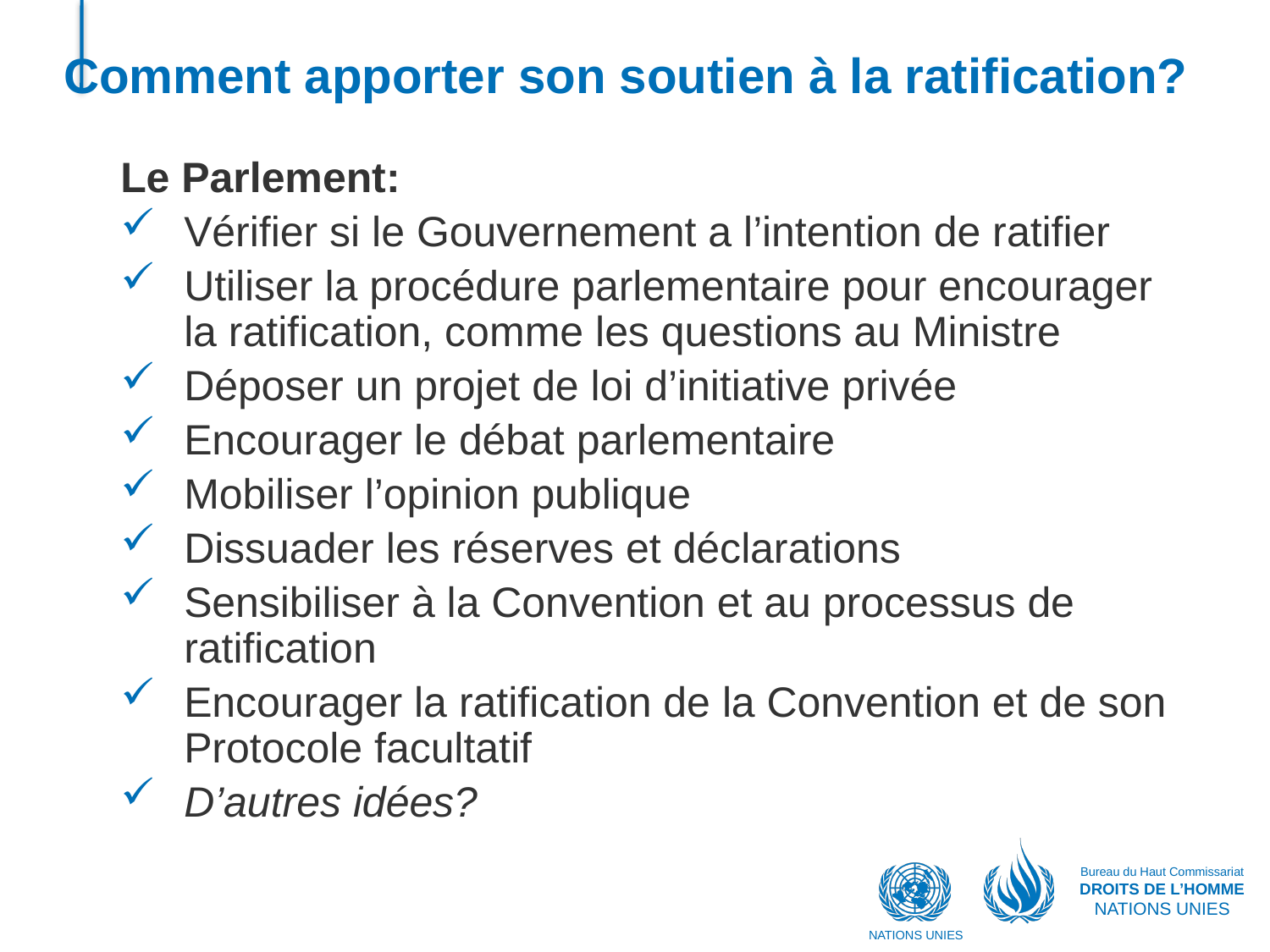

# Comment apporter son soutien à la ratification?
Le Parlement:
Vérifier si le Gouvernement a l’intention de ratifier
Utiliser la procédure parlementaire pour encourager la ratification, comme les questions au Ministre
Déposer un projet de loi d’initiative privée
Encourager le débat parlementaire
Mobiliser l’opinion publique
Dissuader les réserves et déclarations
Sensibiliser à la Convention et au processus de ratification
Encourager la ratification de la Convention et de son Protocole facultatif
D’autres idées?
Bureau du Haut Commissariat
DROITS DE L’HOMME
NATIONS UNIES
NATIONS UNIES